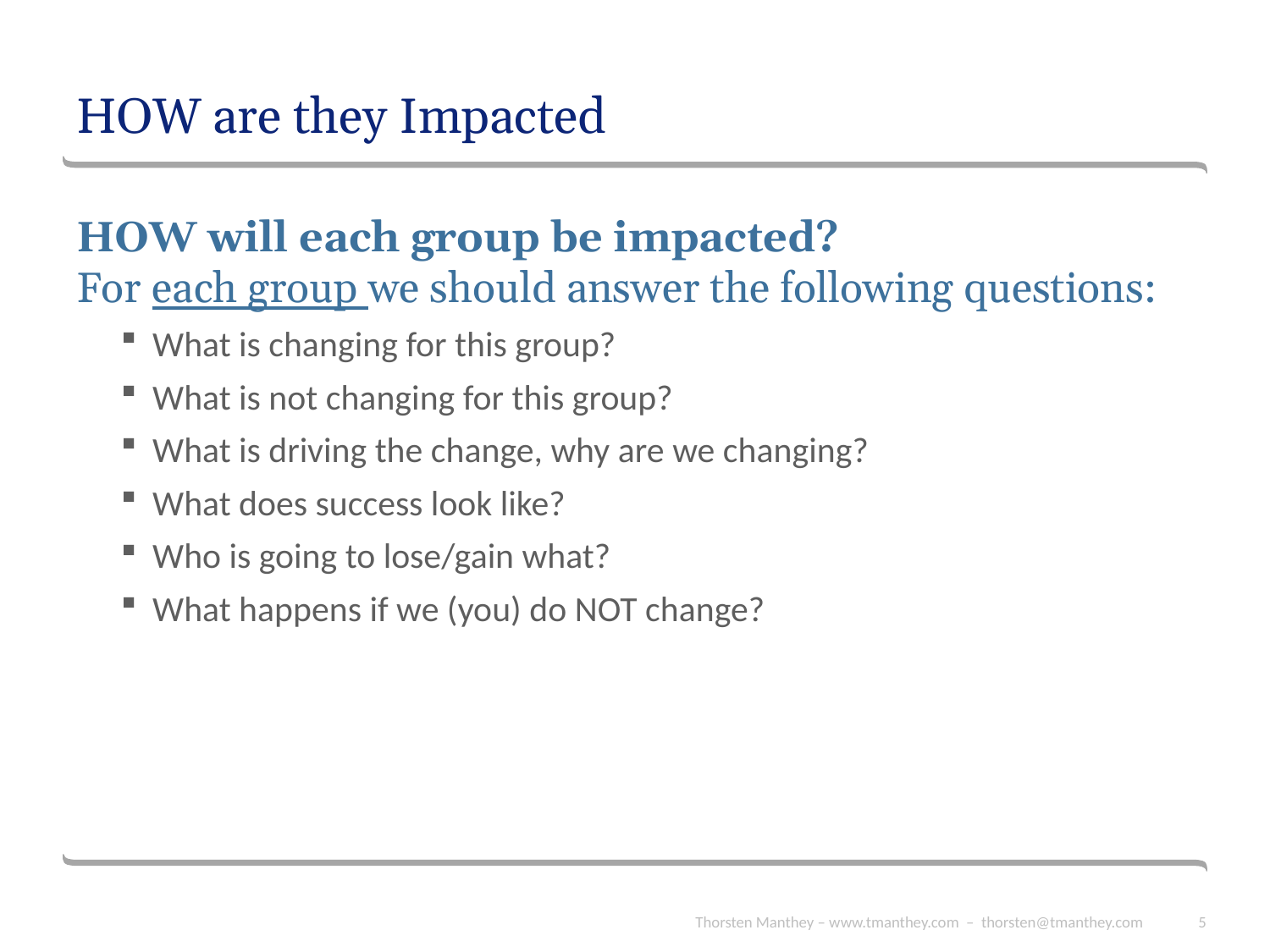

# HOW are they Impacted
HOW will each group be impacted?
For each group we should answer the following questions:
What is changing for this group?
What is not changing for this group?
What is driving the change, why are we changing?
What does success look like?
Who is going to lose/gain what?
What happens if we (you) do NOT change?

Thorsten Manthey – www.tmanthey.com  –  thorsten@tmanthey.com
5